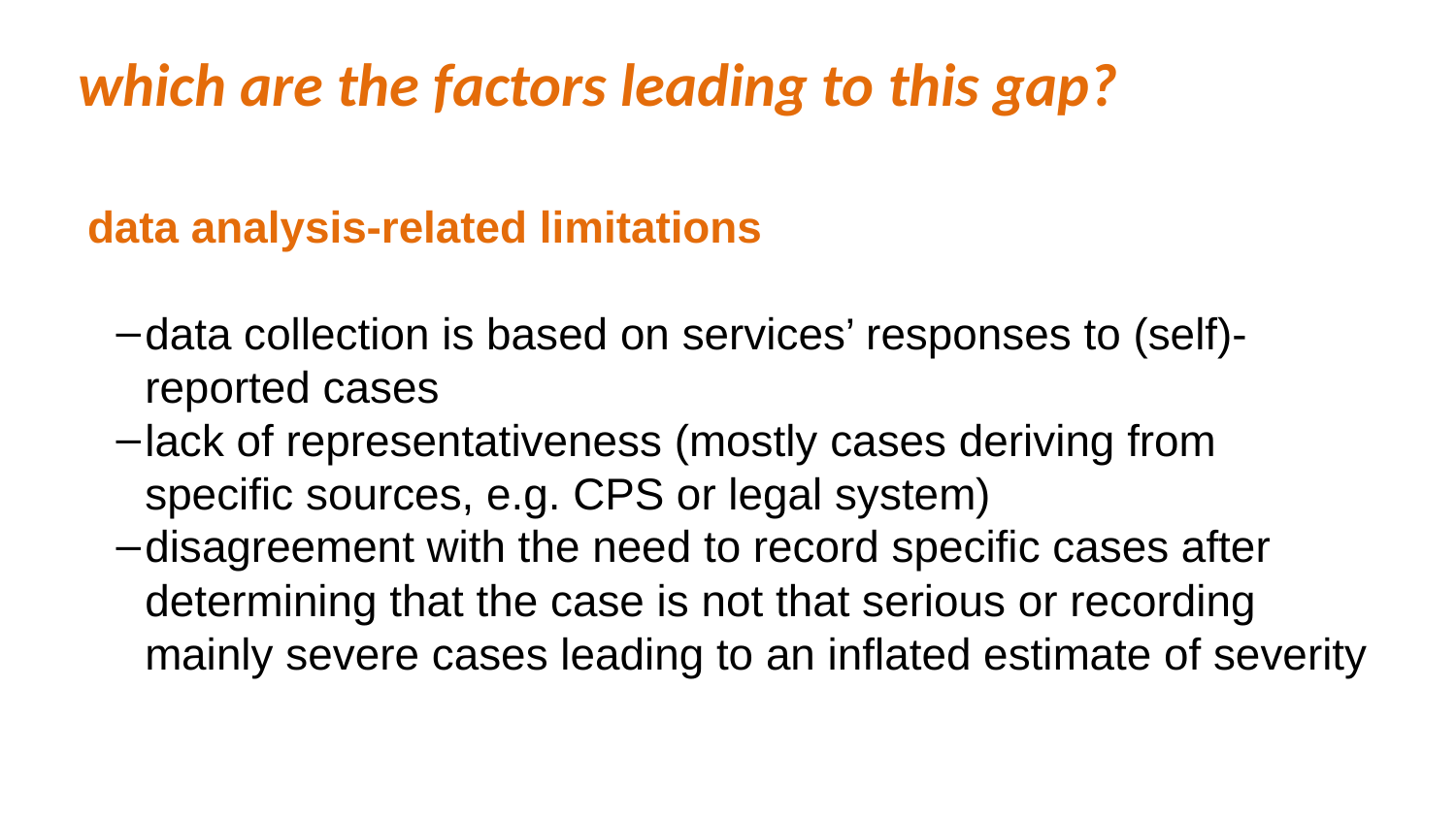

# which are the factors leading to this gap?
data analysis-related limitations

data collection is based on services’ responses to (self)-reported cases
lack of representativeness (mostly cases deriving from specific sources, e.g. CPS or legal system)
disagreement with the need to record specific cases after determining that the case is not that serious or recording mainly severe cases leading to an inflated estimate of severity